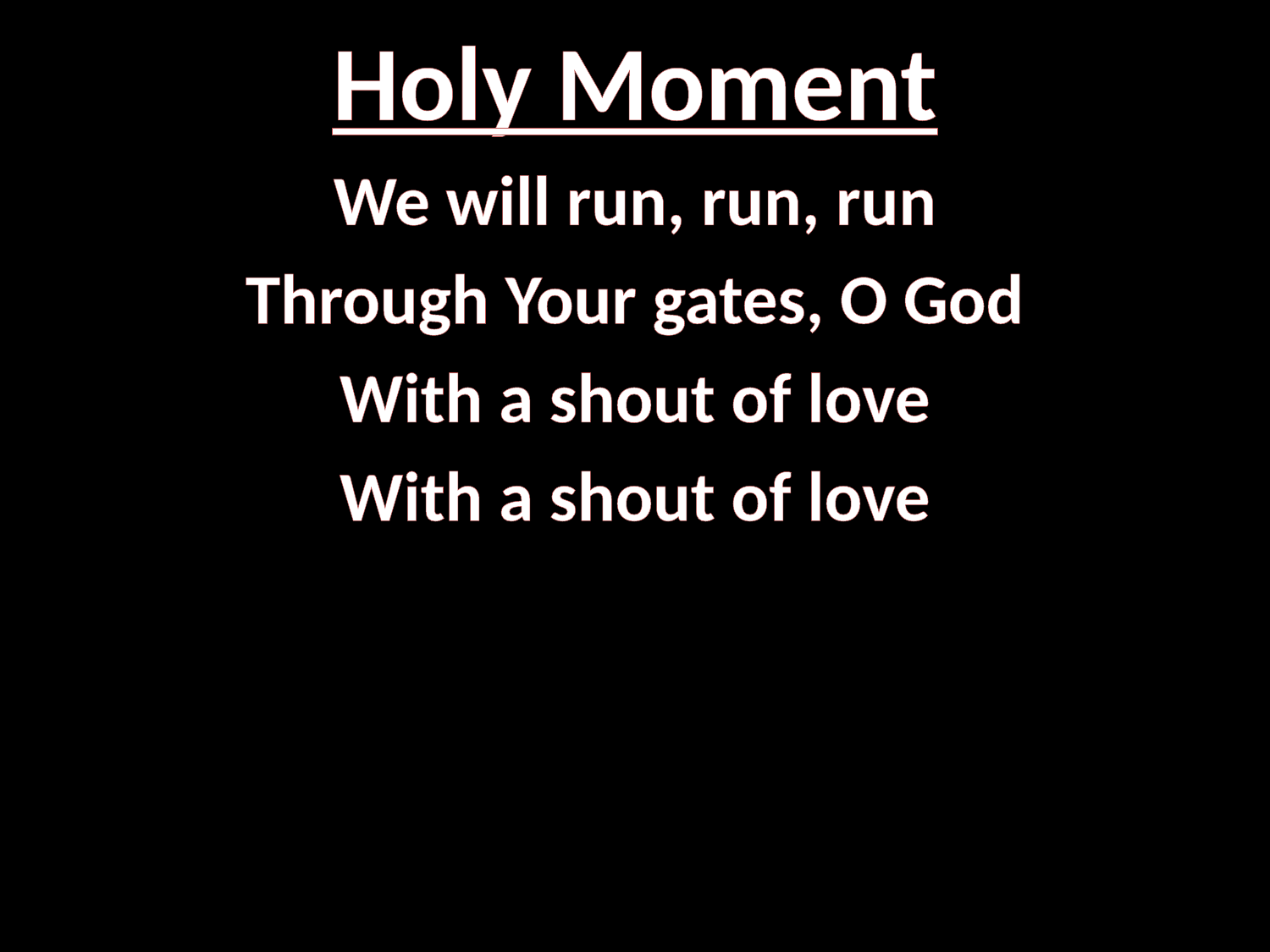

# Holy Moment
We will run, run, run
Through Your gates, O God
With a shout of love
With a shout of love